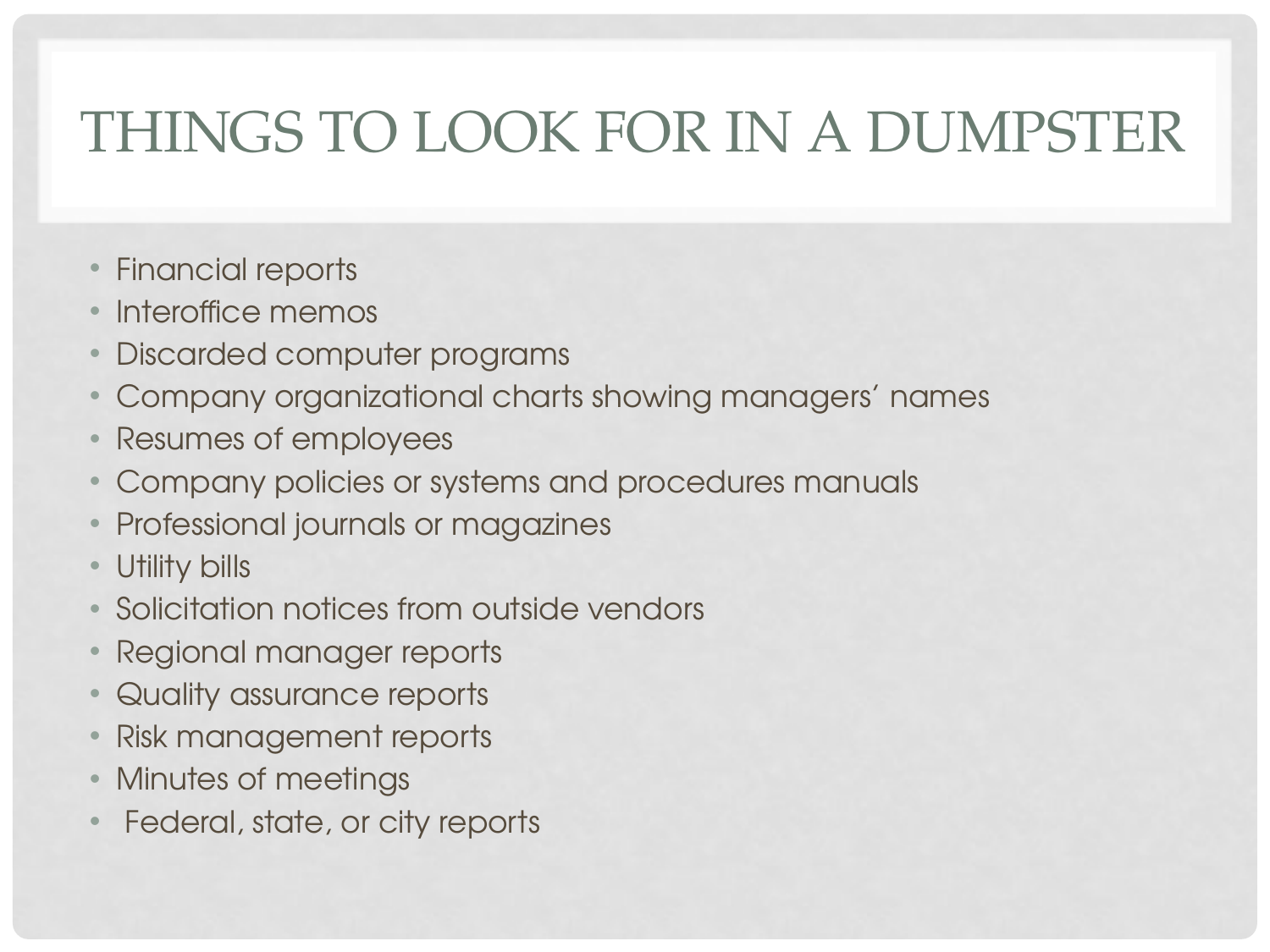

# Things to look for in a dumpster
Financial reports
Interoffice memos
Discarded computer programs
Company organizational charts showing managers’ names
Resumes of employees
Company policies or systems and procedures manuals
Professional journals or magazines
Utility bills
Solicitation notices from outside vendors
Regional manager reports
Quality assurance reports
Risk management reports
Minutes of meetings
 Federal, state, or city reports